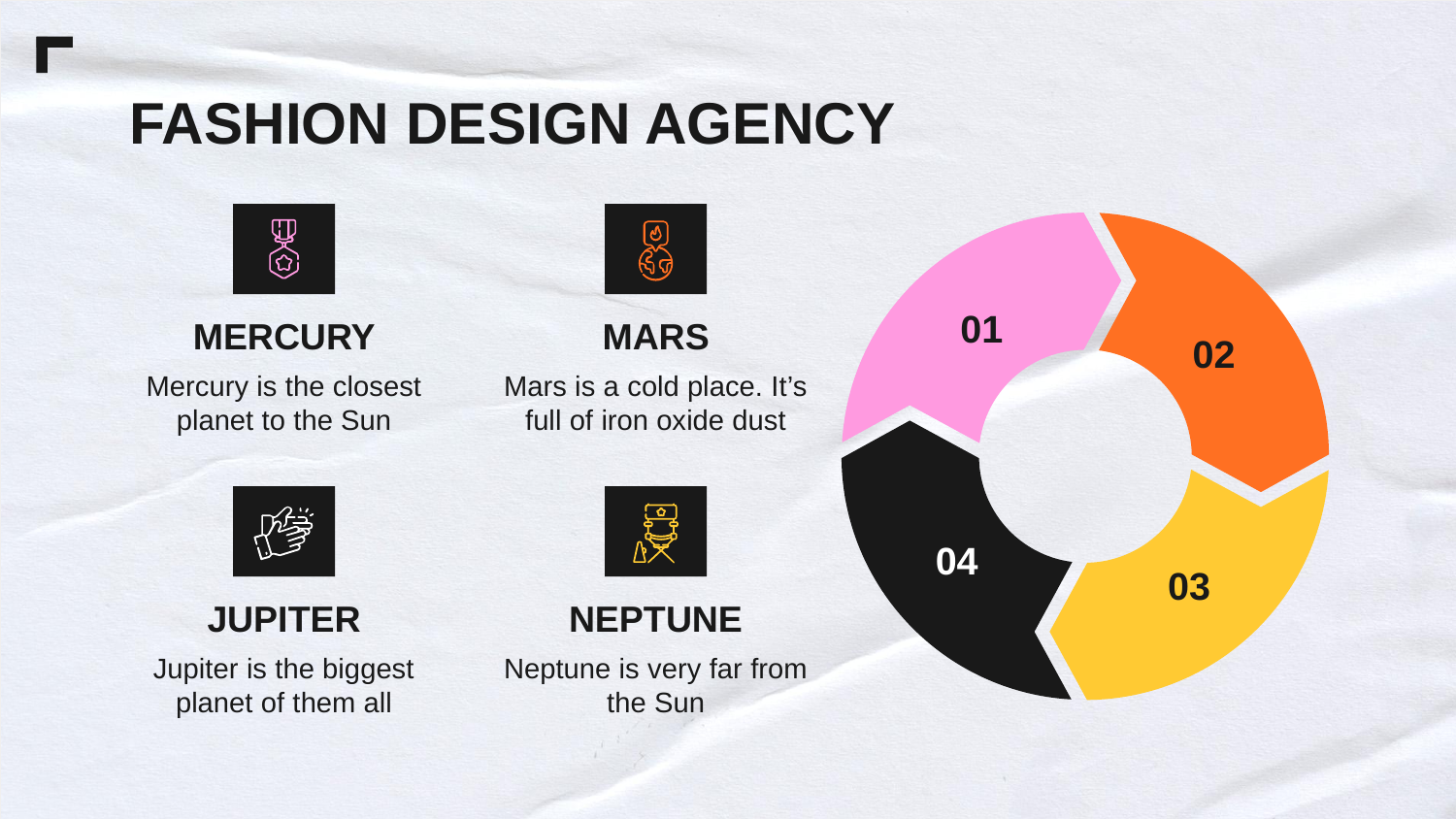

# FASHION DESIGN AGENCY

01
02
04
03

MERCURY
Mercury is the closest planet to the Sun
MARS
Mars is a cold place. It’s full of iron oxide dust

JUPITER
Jupiter is the biggest planet of them all
NEPTUNE
Neptune is very far from the Sun